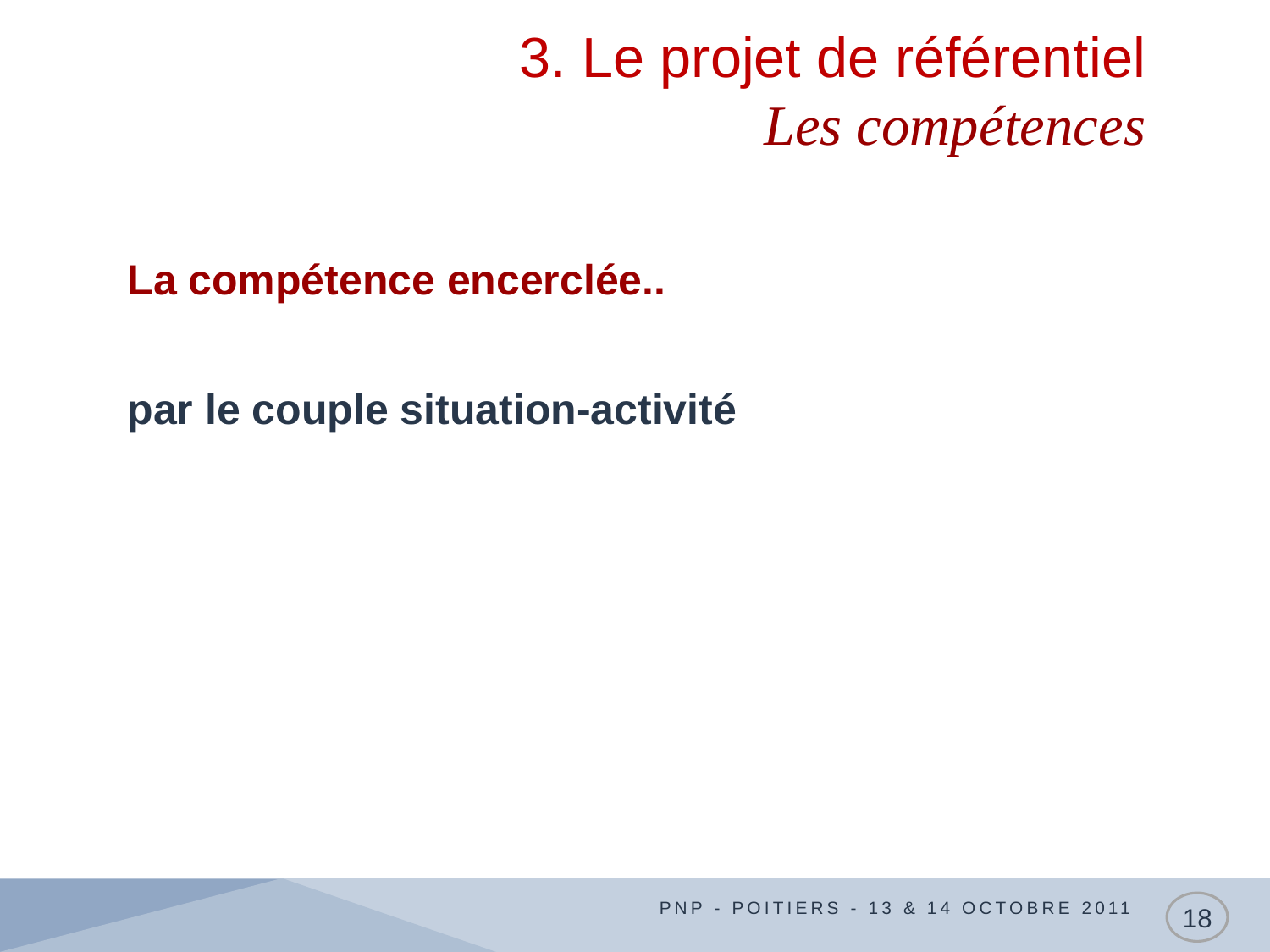

3. Le projet de référentiel
 Les compétences
La compétence encerclée..

par le couple situation-activité
PNP - Poitiers - 13 & 14 octobre 2011
18